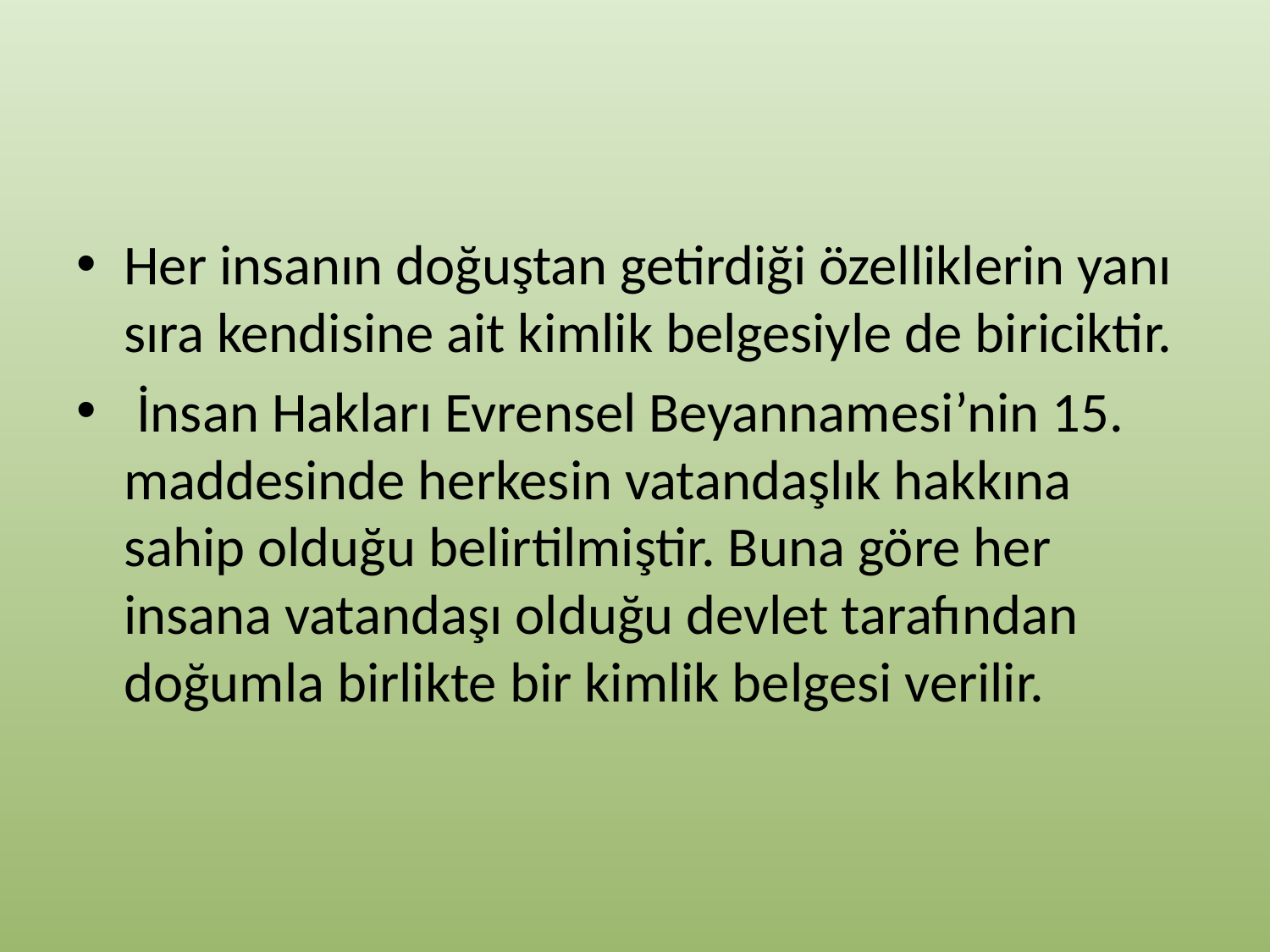

#
Her insanın doğuştan getirdiği özelliklerin yanı sıra kendisine ait kimlik belgesiyle de biriciktir.
 İnsan Hakları Evrensel Beyannamesi’nin 15. maddesinde herkesin vatandaşlık hakkına sahip olduğu belirtilmiştir. Buna göre her insana vatandaşı olduğu devlet tarafından doğumla birlikte bir kimlik belgesi verilir.